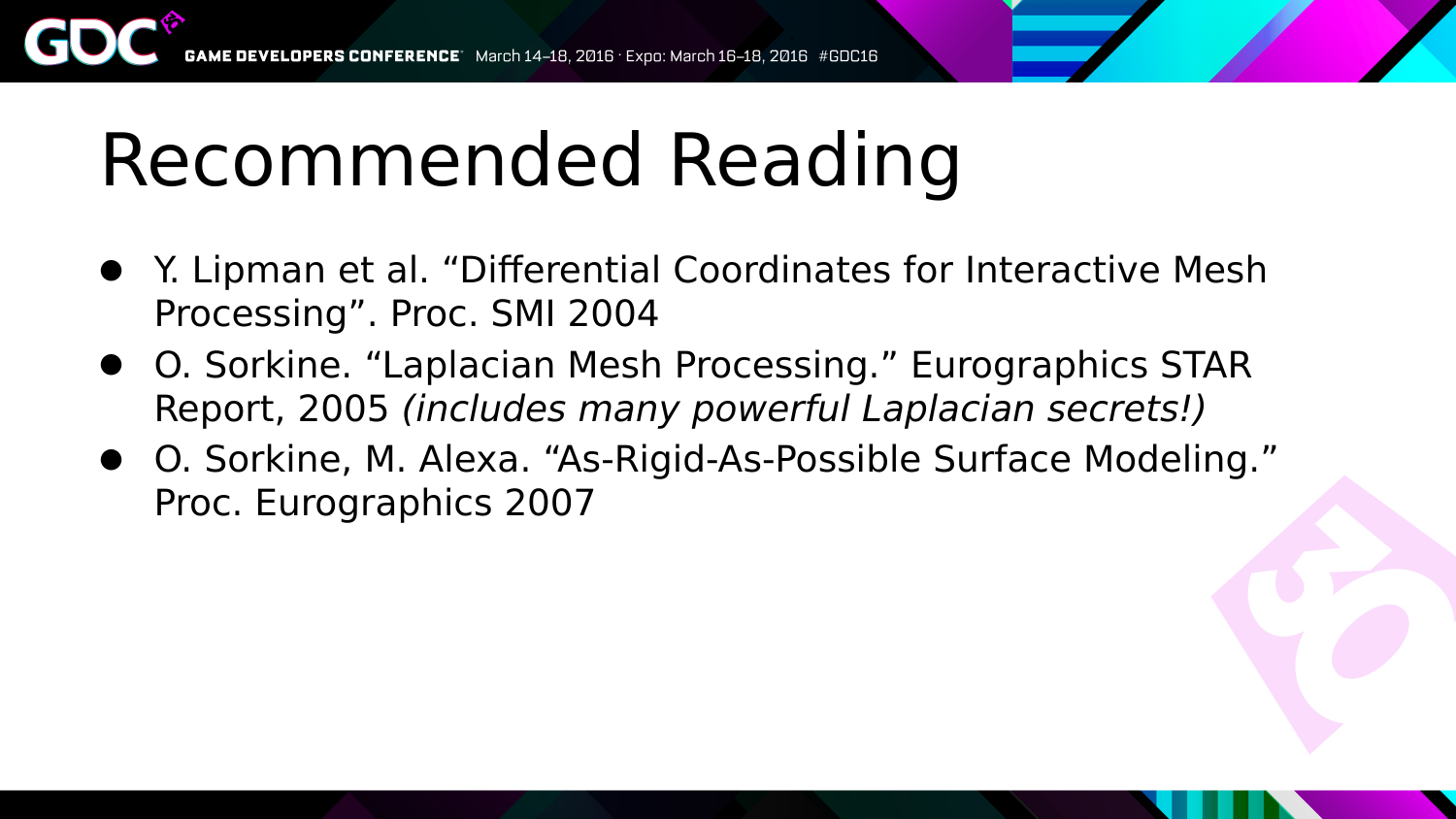

# Recommended Reading
Y. Lipman et al. “Differential Coordinates for Interactive Mesh Processing”. Proc. SMI 2004
O. Sorkine. “Laplacian Mesh Processing.” Eurographics STAR Report, 2005 (includes many powerful Laplacian secrets!)
O. Sorkine, M. Alexa. “As-Rigid-As-Possible Surface Modeling.” Proc. Eurographics 2007